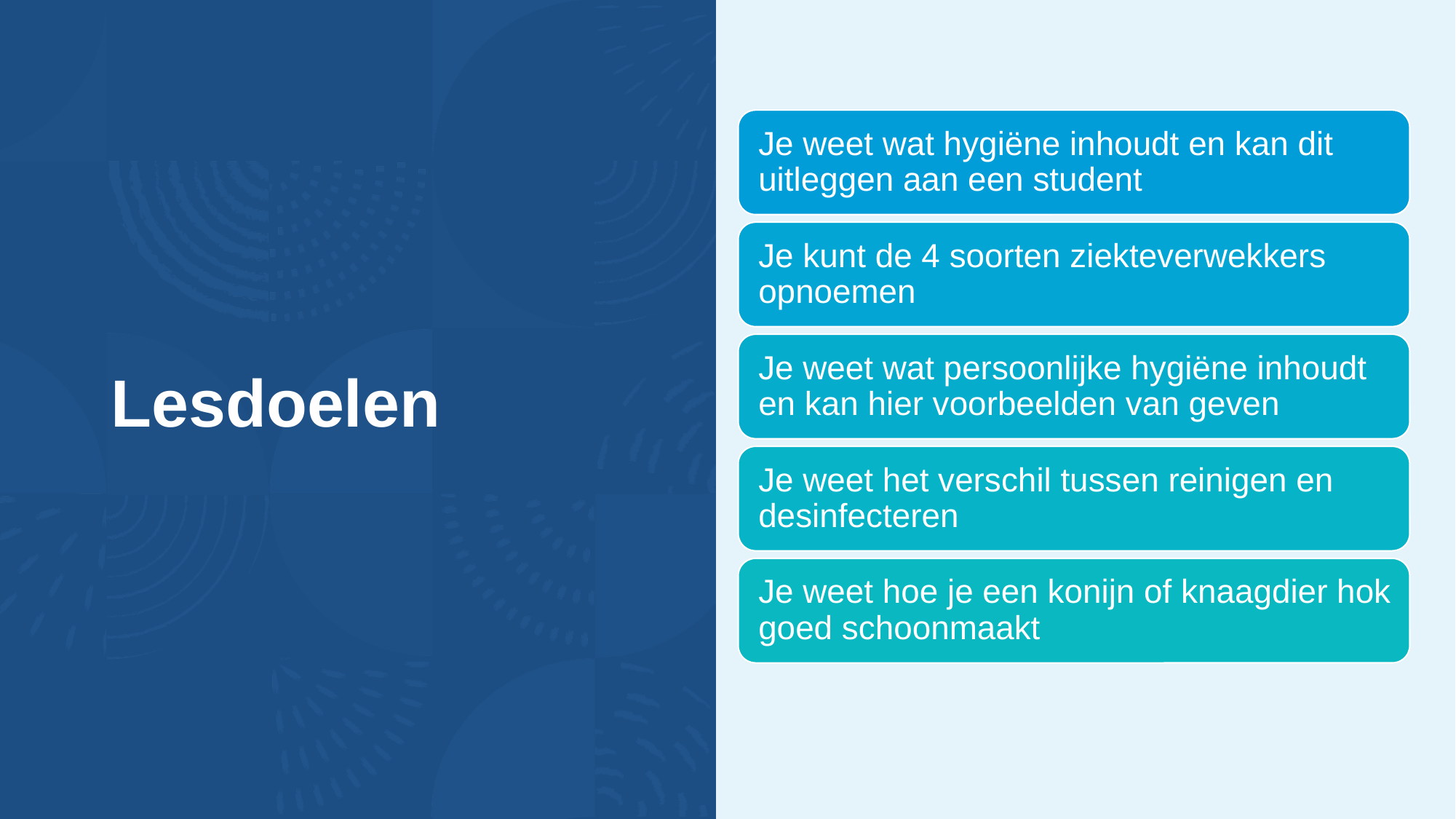

Je weet wat hygiëne inhoudt en kan dit uitleggen aan een student
Je kunt de 4 soorten ziekteverwekkers opnoemen
Je weet wat persoonlijke hygiëne inhoudt en kan hier voorbeelden van geven
Je weet het verschil tussen reinigen en desinfecteren
Je weet hoe je een konijn of knaagdier hok goed schoonmaakt
# Lesdoelen